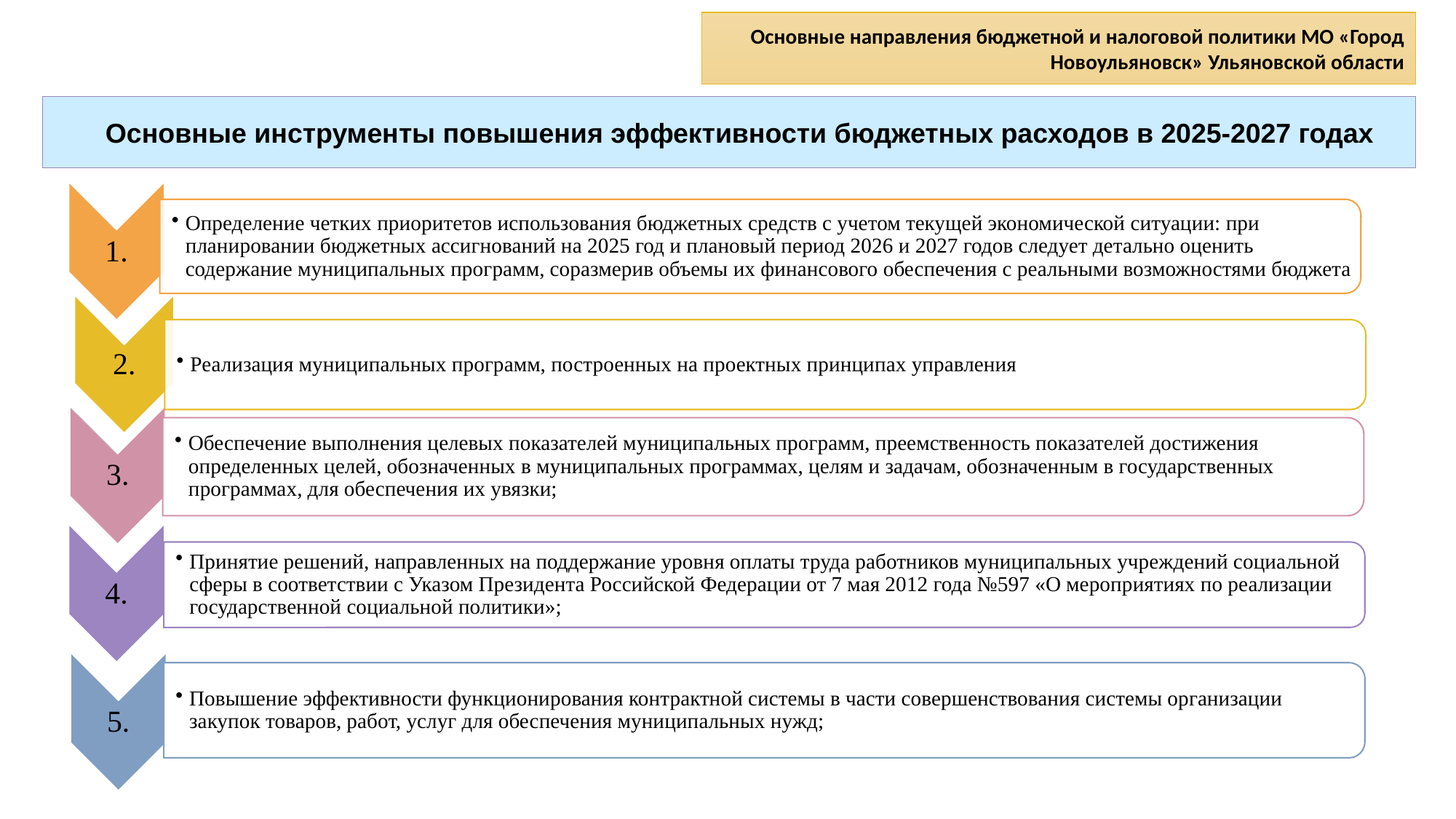

Основные направления бюджетной и налоговой политики МО «Город Новоульяновск» Ульяновской области
Основные инструменты повышения эффективности бюджетных расходов в 2025-2027 годах
1.
Определение четких приоритетов использования бюджетных средств с учетом текущей экономической ситуации: при планировании бюджетных ассигнований на 2025 год и плановый период 2026 и 2027 годов следует детально оценить содержание муниципальных программ, соразмерив объемы их финансового обеспечения с реальными возможностями бюджета
2.
Реализация муниципальных программ, построенных на проектных принципах управления
3.
Обеспечение выполнения целевых показателей муниципальных программ, преемственность показателей достижения определенных целей, обозначенных в муниципальных программах, целям и задачам, обозначенным в государственных программах, для обеспечения их увязки;
4.
Принятие решений, направленных на поддержание уровня оплаты труда работников муниципальных учреждений социальной сферы в соответствии с Указом Президента Российской Федерации от 7 мая 2012 года №597 «О мероприятиях по реализации государственной социальной политики»;
5.
Повышение эффективности функционирования контрактной системы в части совершенствования системы организации закупок товаров, работ, услуг для обеспечения муниципальных нужд;